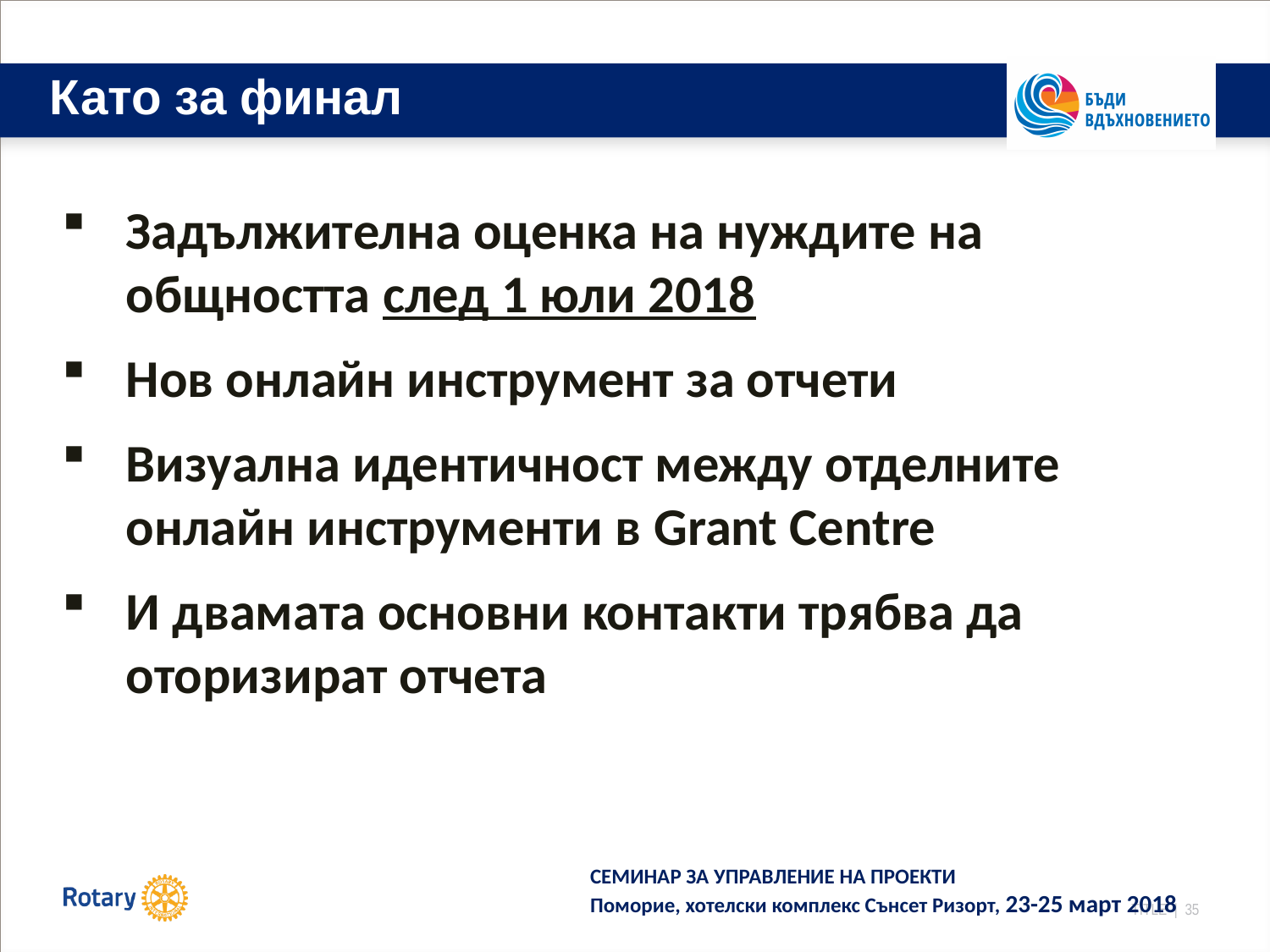

# Като за финал
Задължителна оценка на нуждите на общността след 1 юли 2018
Нов онлайн инструмент за отчети
Визуална идентичност между отделните онлайн инструменти в Grant Centre
И двамата основни контакти трябва да оторизират отчета